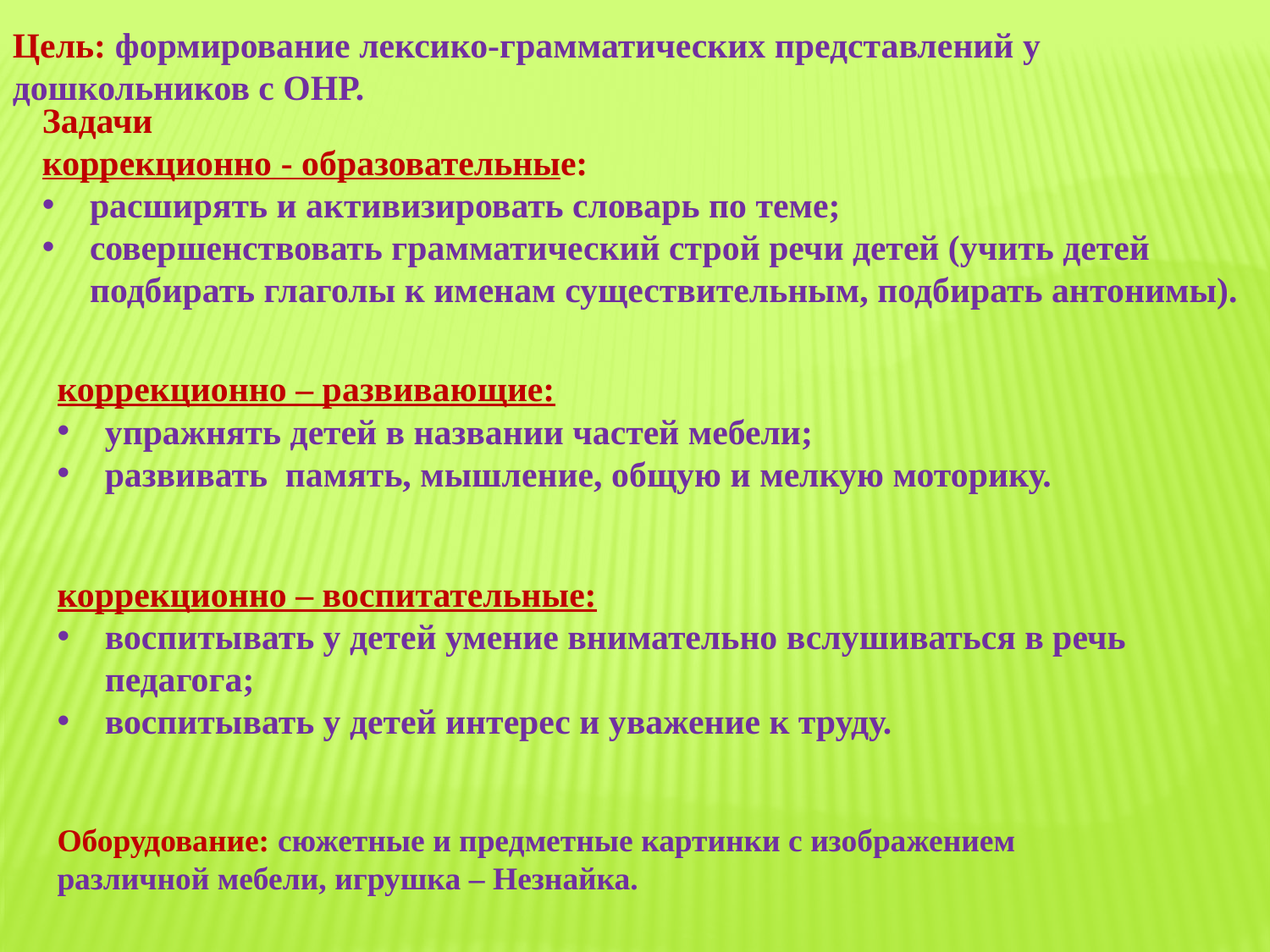

Цель: формирование лексико-грамматических представлений у дошкольников с ОНР.
Задачи
коррекционно - образовательные:
расширять и активизировать словарь по теме;
совершенствовать грамматический строй речи детей (учить детей подбирать глаголы к именам существительным, подбирать антонимы).

коррекционно – развивающие:
упражнять детей в названии частей мебели;
развивать  память, мышление, общую и мелкую моторику.

коррекционно – воспитательные:
воспитывать у детей умение внимательно вслушиваться в речь педагога;
воспитывать у детей интерес и уважение к труду.

Оборудование: сюжетные и предметные картинки с изображением различной мебели, игрушка – Незнайка.